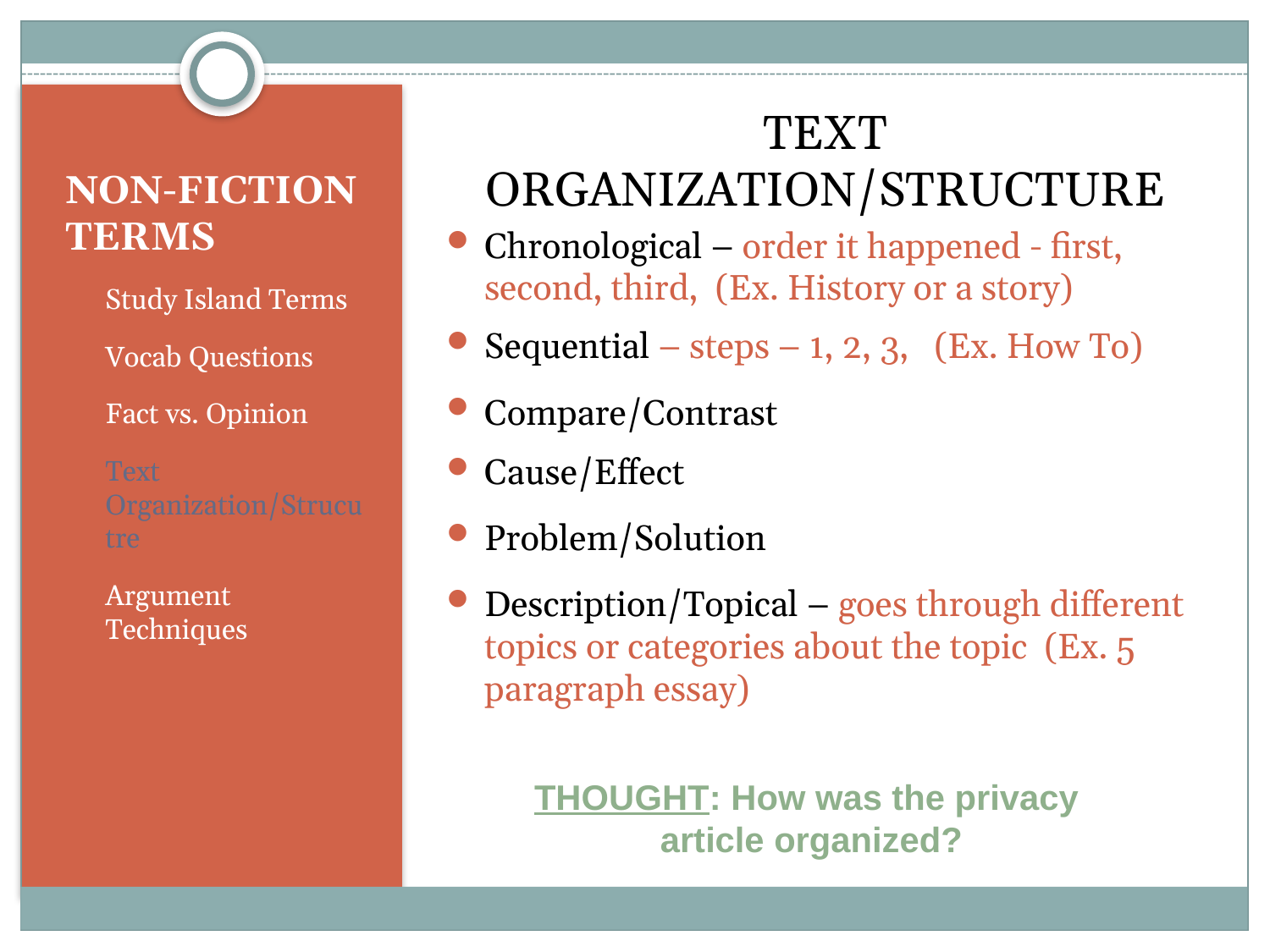

TEXT ORGANIZATION/STRUCTURE
Chronological – order it happened - first, second, third,  (Ex. History or a story)
# NON-FICTION TERMS
Study Island Terms
Vocab Questions
Fact vs. Opinion
Text Organization/Strucutre
Argument Techniques

Sequential – steps – 1, 2, 3,   (Ex. How To)
Compare/Contrast
Cause/Effect
Problem/Solution
Description/Topical – goes through different topics or categories about the topic  (Ex. 5 paragraph essay)
THOUGHT: How was the privacy
article organized?